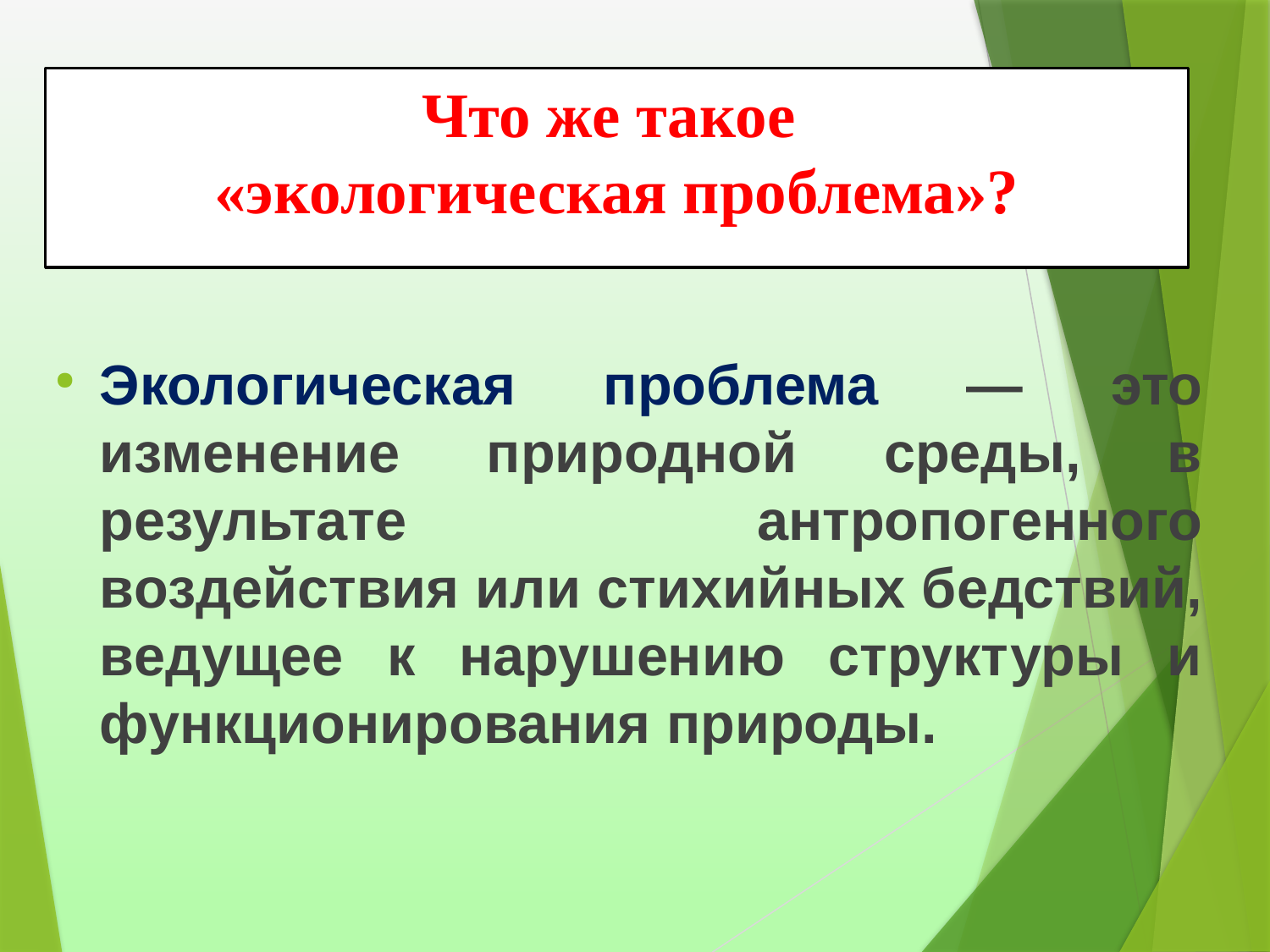

Что же такое
«экологическая проблема»?

Экологическая проблема — это изменение природной среды, в результате антропогенного воздействия или стихийных бедствий, ведущее к нарушению структуры и функционирования природы.